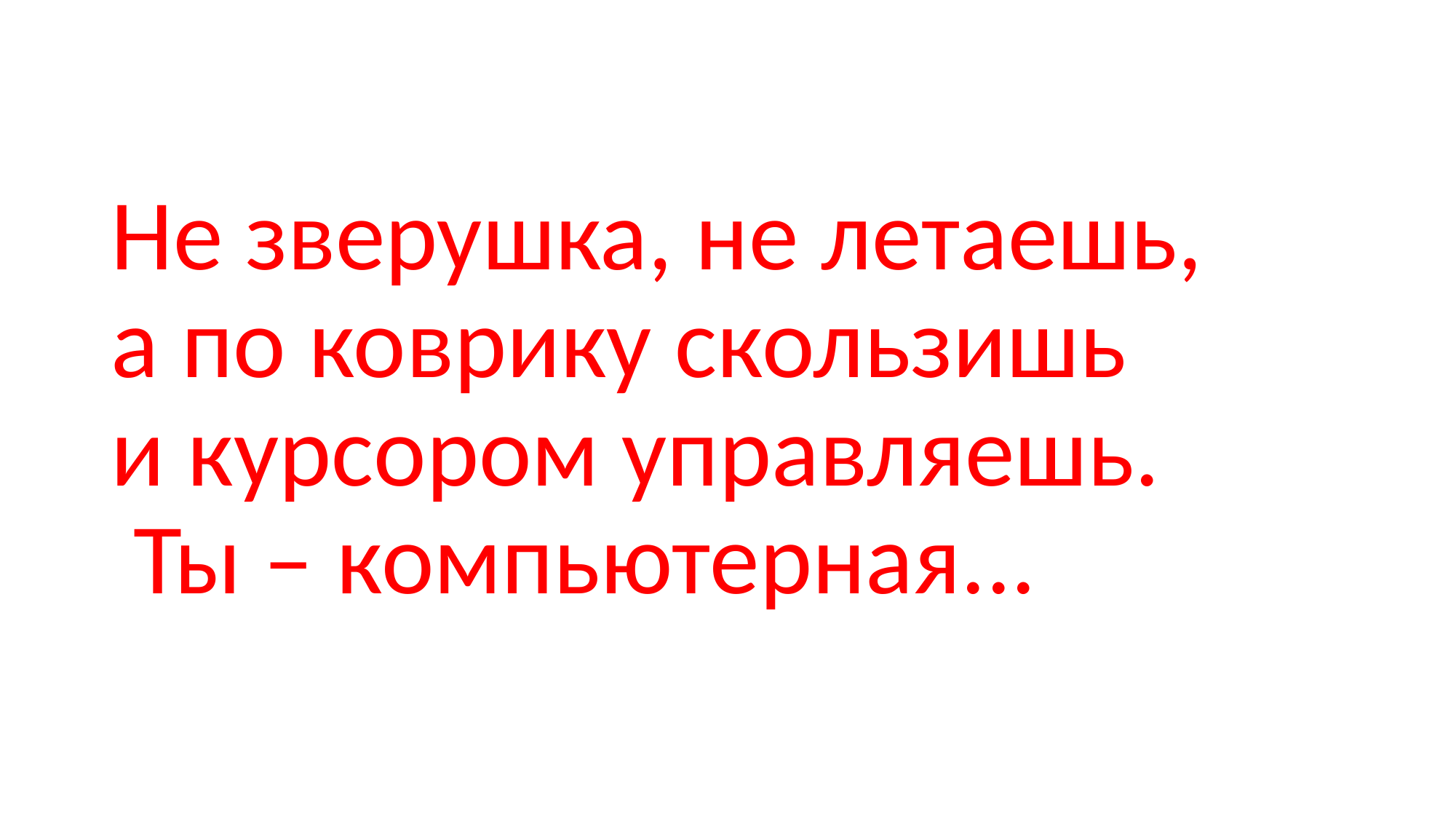

# Не зверушка, не летаешь, а по коврику скользишь и курсором управляешь. Ты – компьютерная...